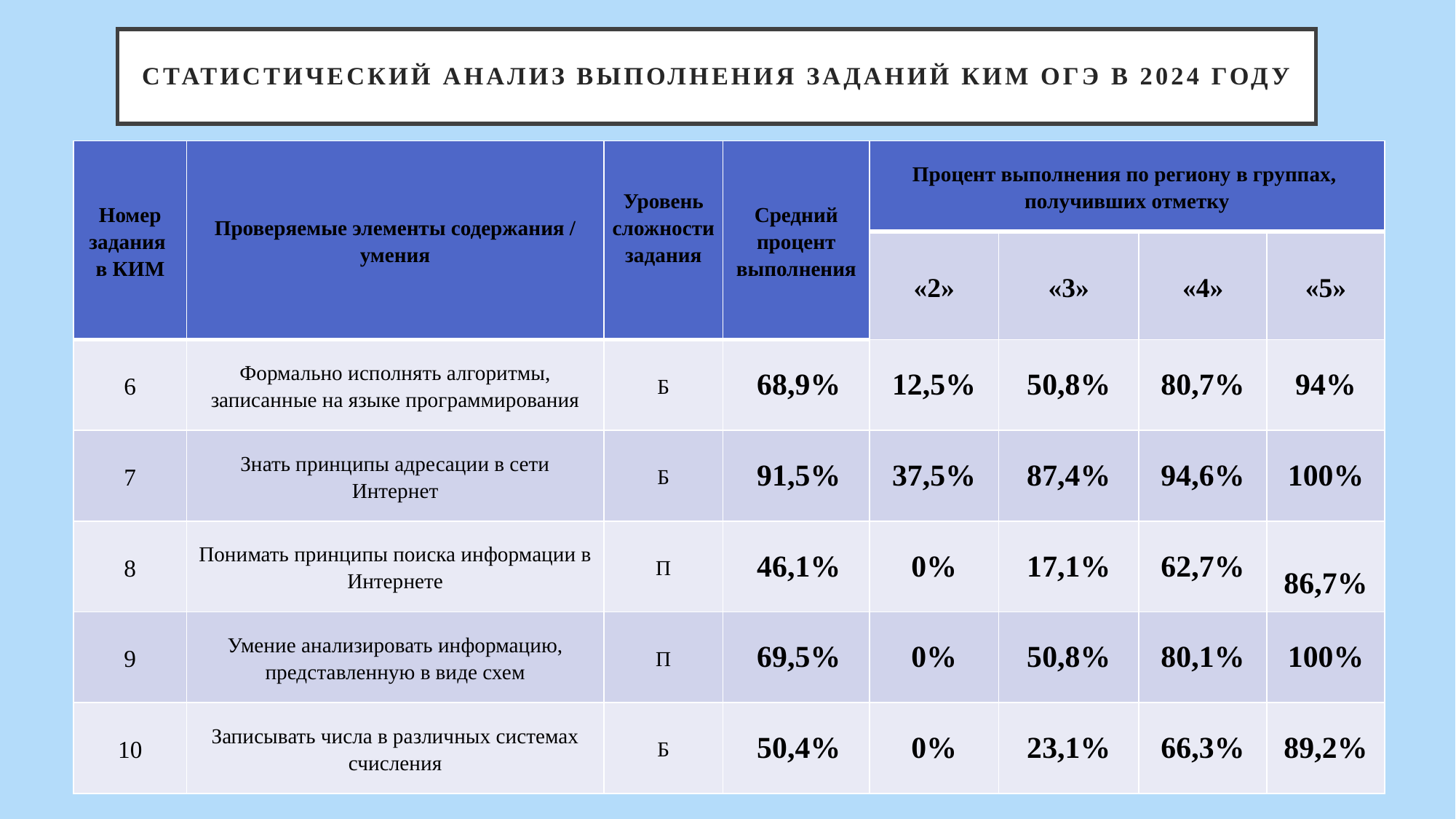

# Статистический анализ выполнения заданий КИМ ОГЭ в 2024 году
| Номер задания в КИМ | Проверяемые элементы содержания / умения | Уровень сложности задания | Средний процент выполнения | Процент выполнения по региону в группах, получивших отметку |  |  |  |
| --- | --- | --- | --- | --- | --- | --- | --- |
|  |  |  |  | «2» | «3» | «4» | «5» |
| 6 | Формально исполнять алгоритмы, записанные на языке программирования | Б | 68,9% | 12,5% | 50,8% | 80,7% | 94% |
| 7 | Знать принципы адресации в сети Интернет | Б | 91,5% | 37,5% | 87,4% | 94,6% | 100% |
| 8 | Понимать принципы поиска информации в Интернете | П | 46,1% | 0% | 17,1% | 62,7% | 86,7% |
| 9 | Умение анализировать информацию, представленную в виде схем | П | 69,5% | 0% | 50,8% | 80,1% | 100% |
| 10 | Записывать числа в различных системах счисления | Б | 50,4% | 0% | 23,1% | 66,3% | 89,2% |